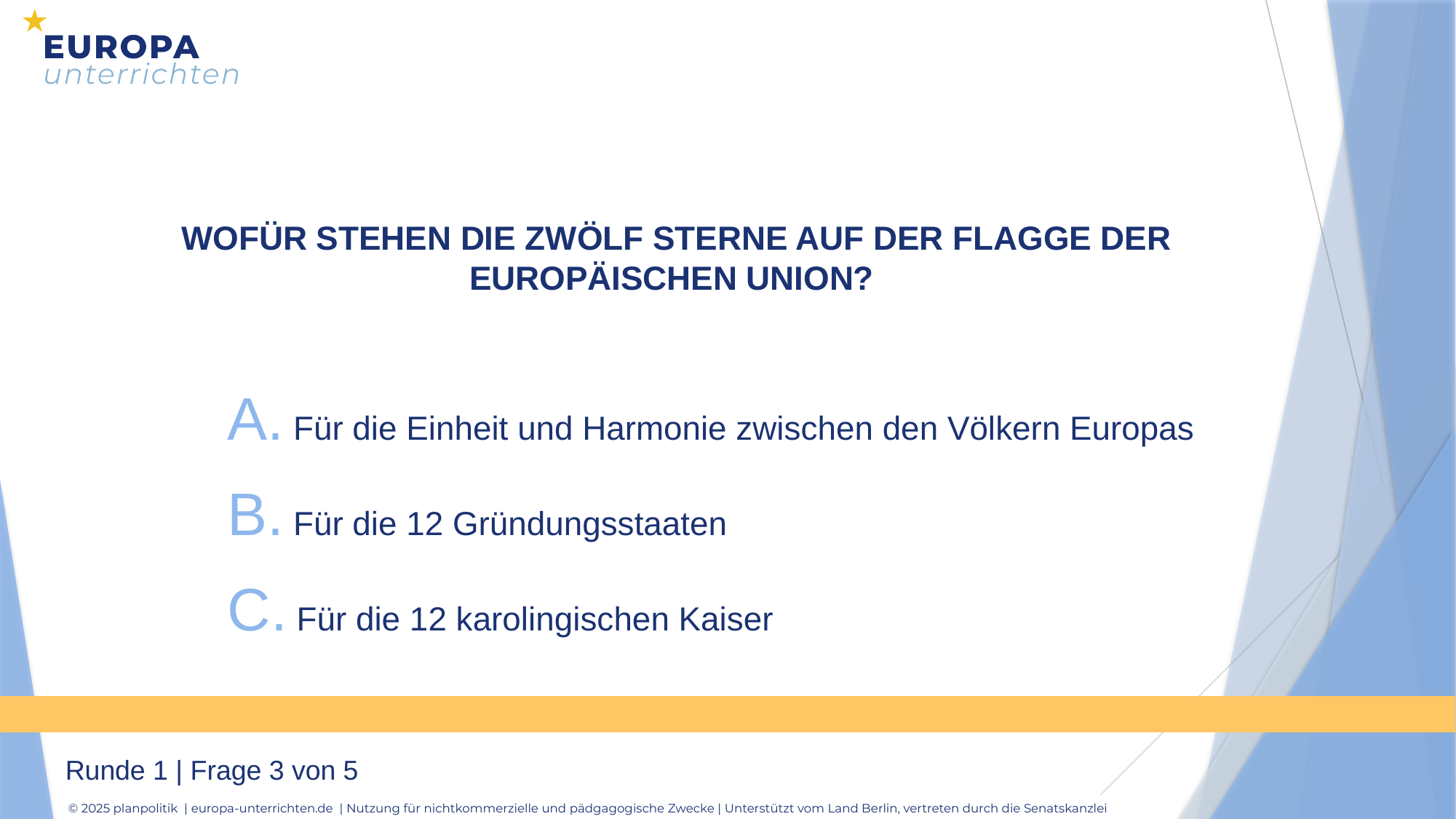

WOFÜR STEHEN DIE ZWÖLF STERNE AUF DER FLAGGE DER EUROPÄISCHEN UNION?

 Für die Einheit und Harmonie zwischen den Völkern Europas
 Für die 12 Gründungsstaaten
 Für die 12 karolingischen Kaiser

Runde 1 | Frage 3 von 5